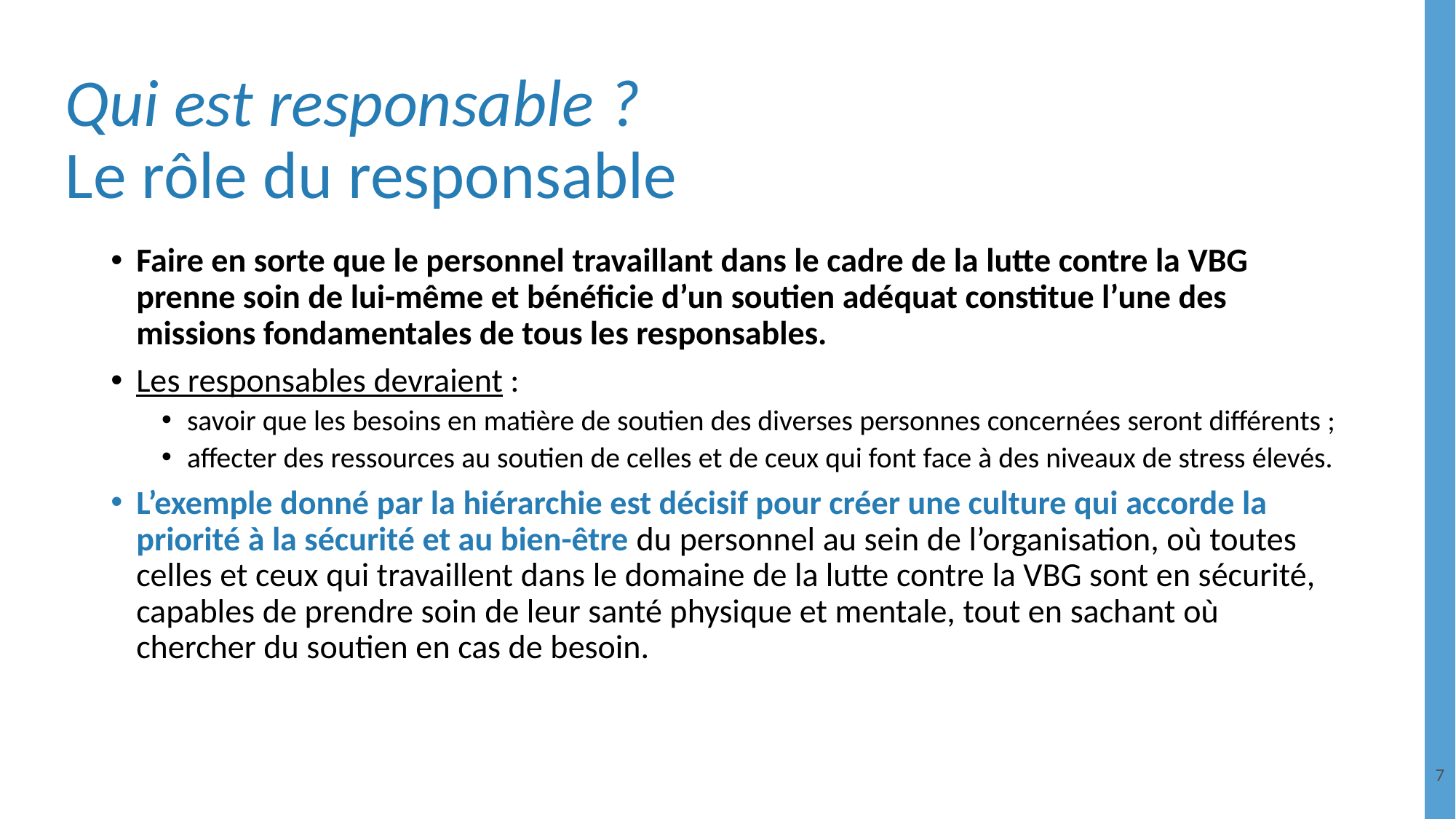

# Qui est responsable ? Le rôle du responsable
Faire en sorte que le personnel travaillant dans le cadre de la lutte contre la VBG prenne soin de lui-même et bénéficie d’un soutien adéquat constitue l’une des missions fondamentales de tous les responsables.
Les responsables devraient :
savoir que les besoins en matière de soutien des diverses personnes concernées seront différents ;
affecter des ressources au soutien de celles et de ceux qui font face à des niveaux de stress élevés.
L’exemple donné par la hiérarchie est décisif pour créer une culture qui accorde la priorité à la sécurité et au bien-être du personnel au sein de l’organisation, où toutes celles et ceux qui travaillent dans le domaine de la lutte contre la VBG sont en sécurité, capables de prendre soin de leur santé physique et mentale, tout en sachant où chercher du soutien en cas de besoin.